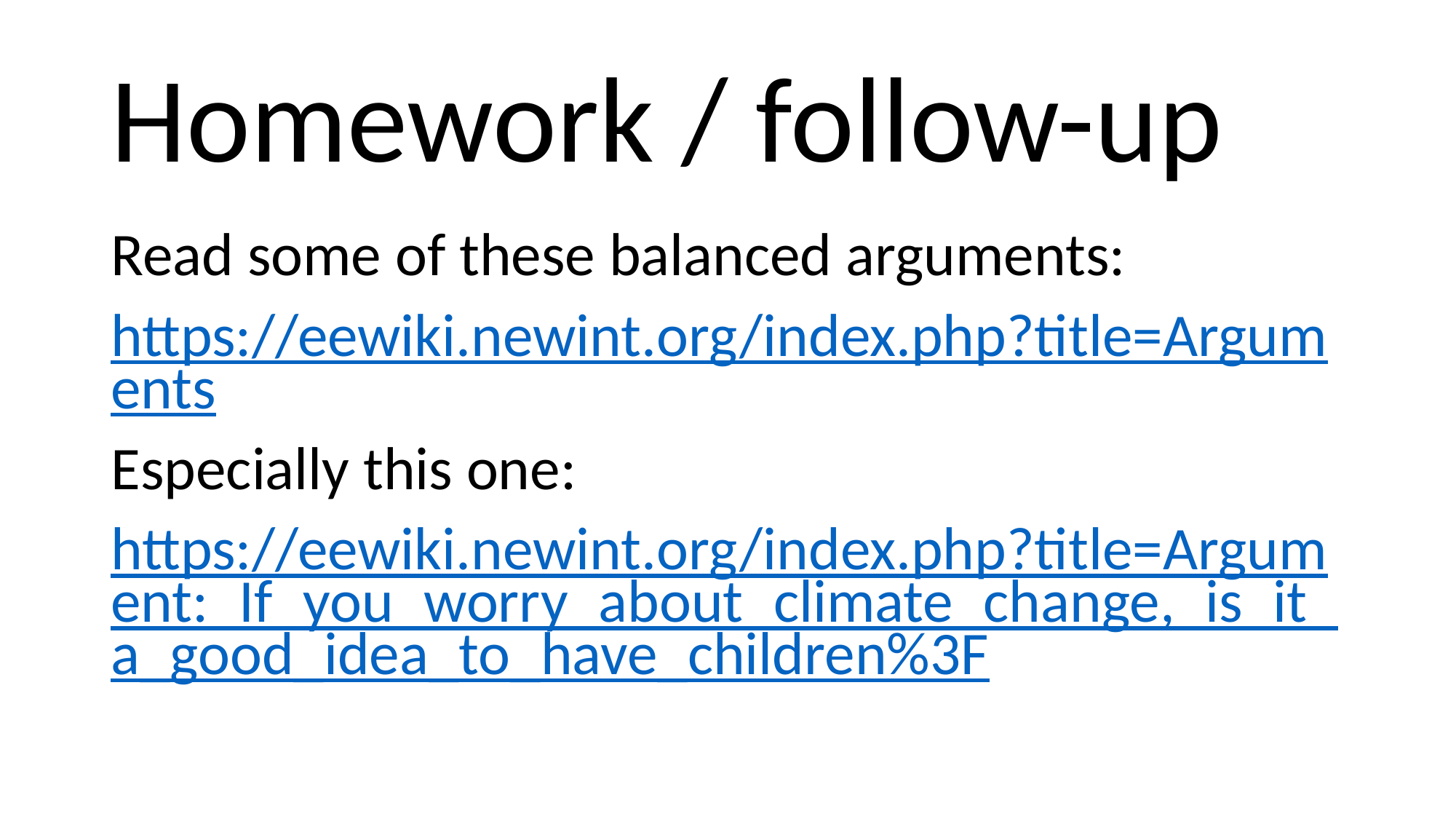

# Homework / follow-up
Read some of these balanced arguments:
https://eewiki.newint.org/index.php?title=Arguments
Especially this one:
https://eewiki.newint.org/index.php?title=Argument:_If_you_worry_about_climate_change,_is_it_a_good_idea_to_have_children%3F